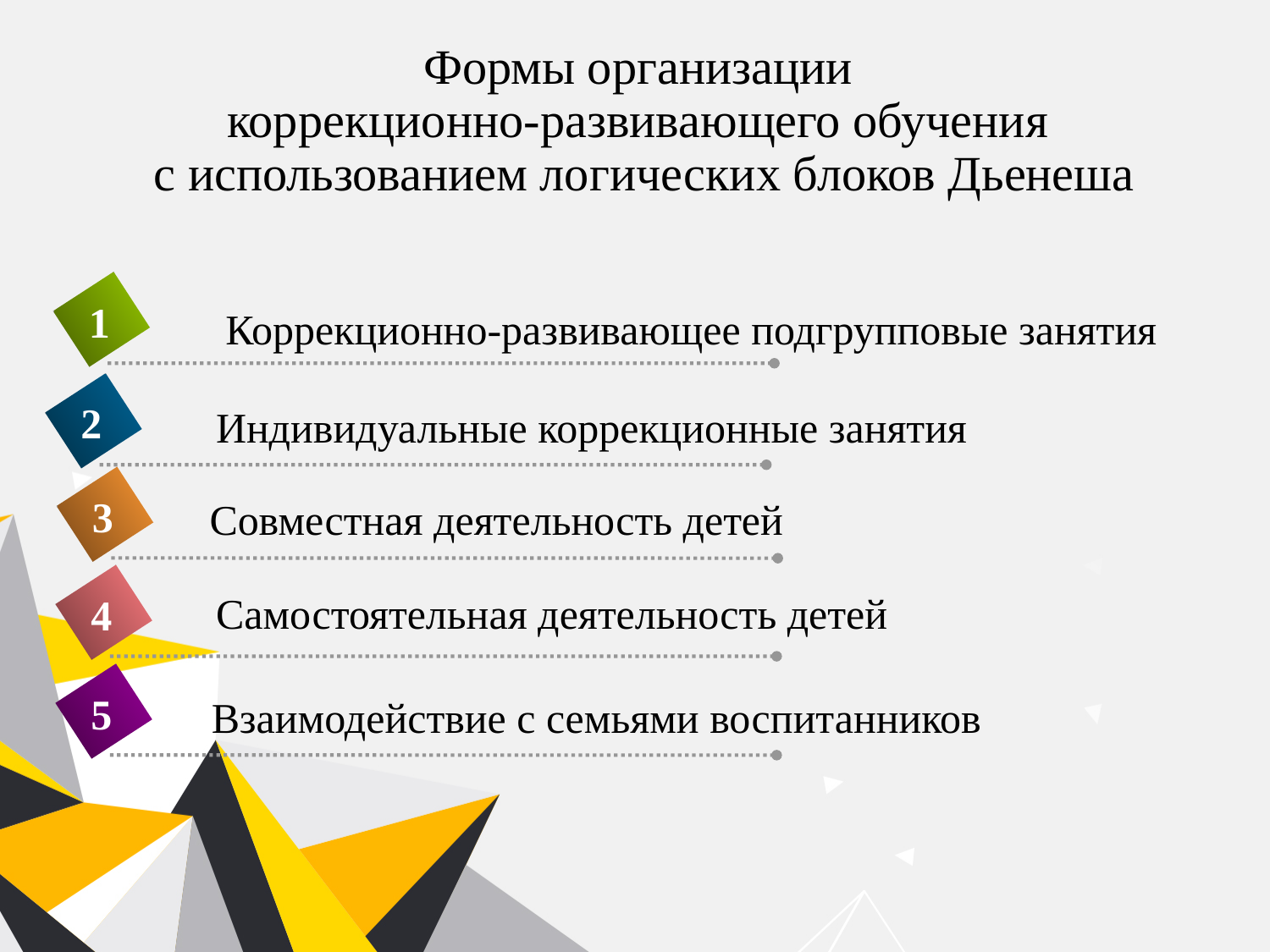

# Формы организации коррекционно-развивающего обучения с использованием логических блоков Дьенеша

1
Коррекционно-развивающее подгрупповые занятия

2
Индивидуальные коррекционные занятия

3
Совместная деятельность детей

Самостоятельная деятельность детей
4

5
Взаимодействие с семьями воспитанников